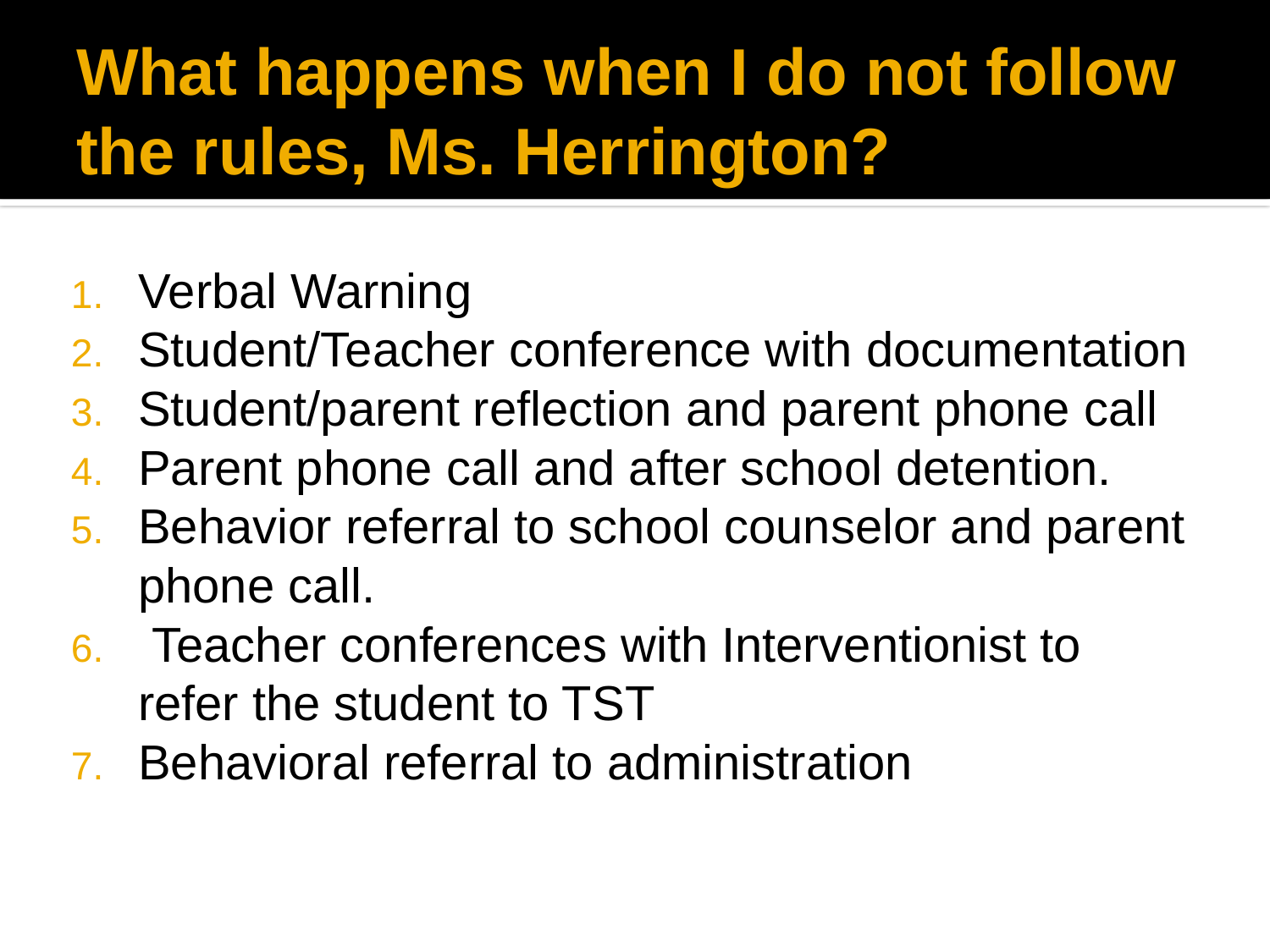

# What happens when I do not follow the rules, Ms. Herrington?
Verbal Warning
Student/Teacher conference with documentation
Student/parent reflection and parent phone call
Parent phone call and after school detention.
Behavior referral to school counselor and parent phone call.
 Teacher conferences with Interventionist to refer the student to TST
Behavioral referral to administration